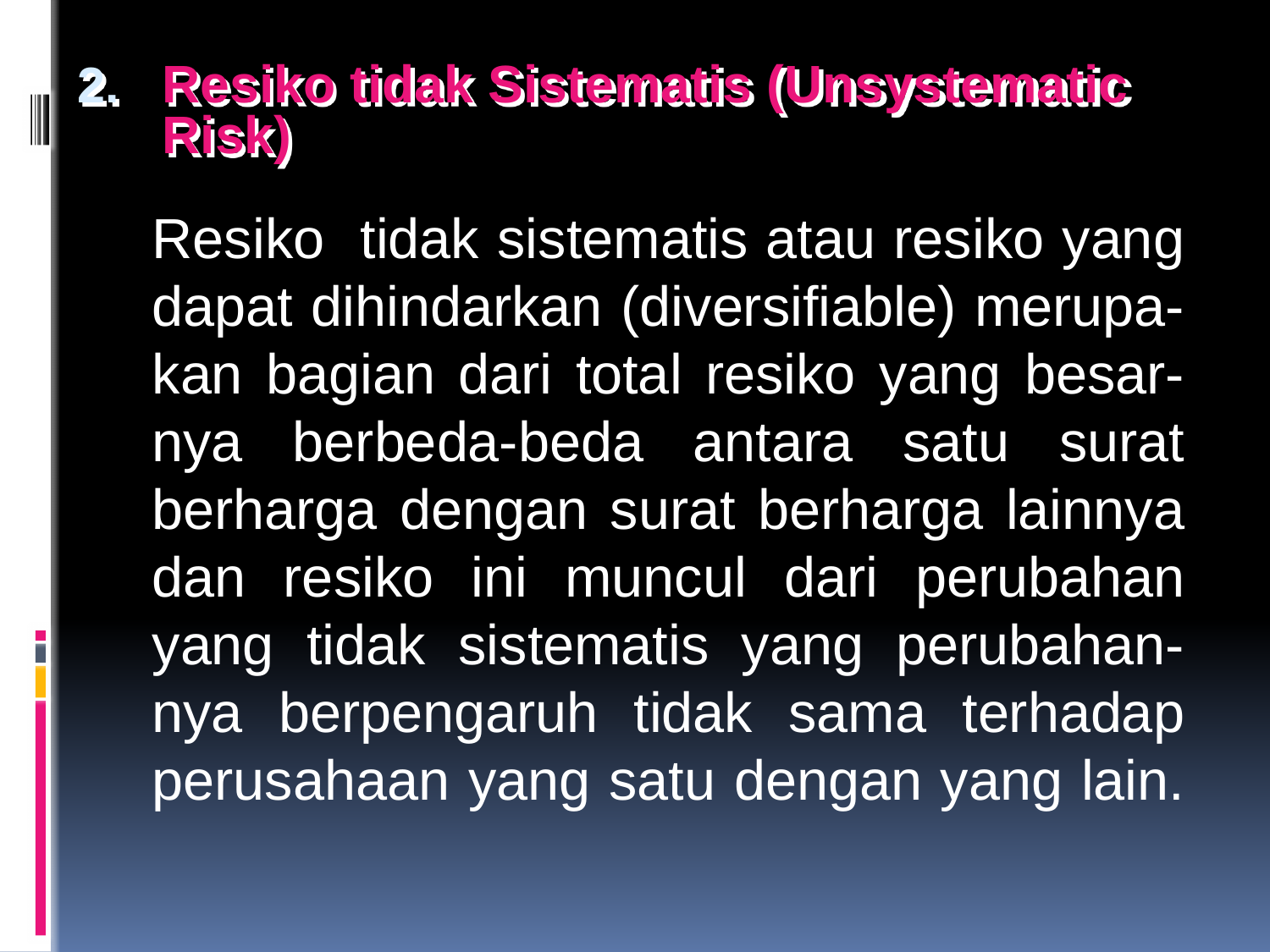

Resiko tidak Sistematis (Unsystematic Risk)
	Resiko  tidak sistematis atau resiko yang dapat dihindarkan (diversifiable) merupa-kan bagian dari total resiko yang besar-nya berbeda-beda antara satu surat berharga dengan surat berharga lainnya dan resiko ini muncul dari perubahan yang tidak sistematis yang perubahan-nya berpengaruh tidak sama terhadap perusahaan yang satu dengan yang lain.